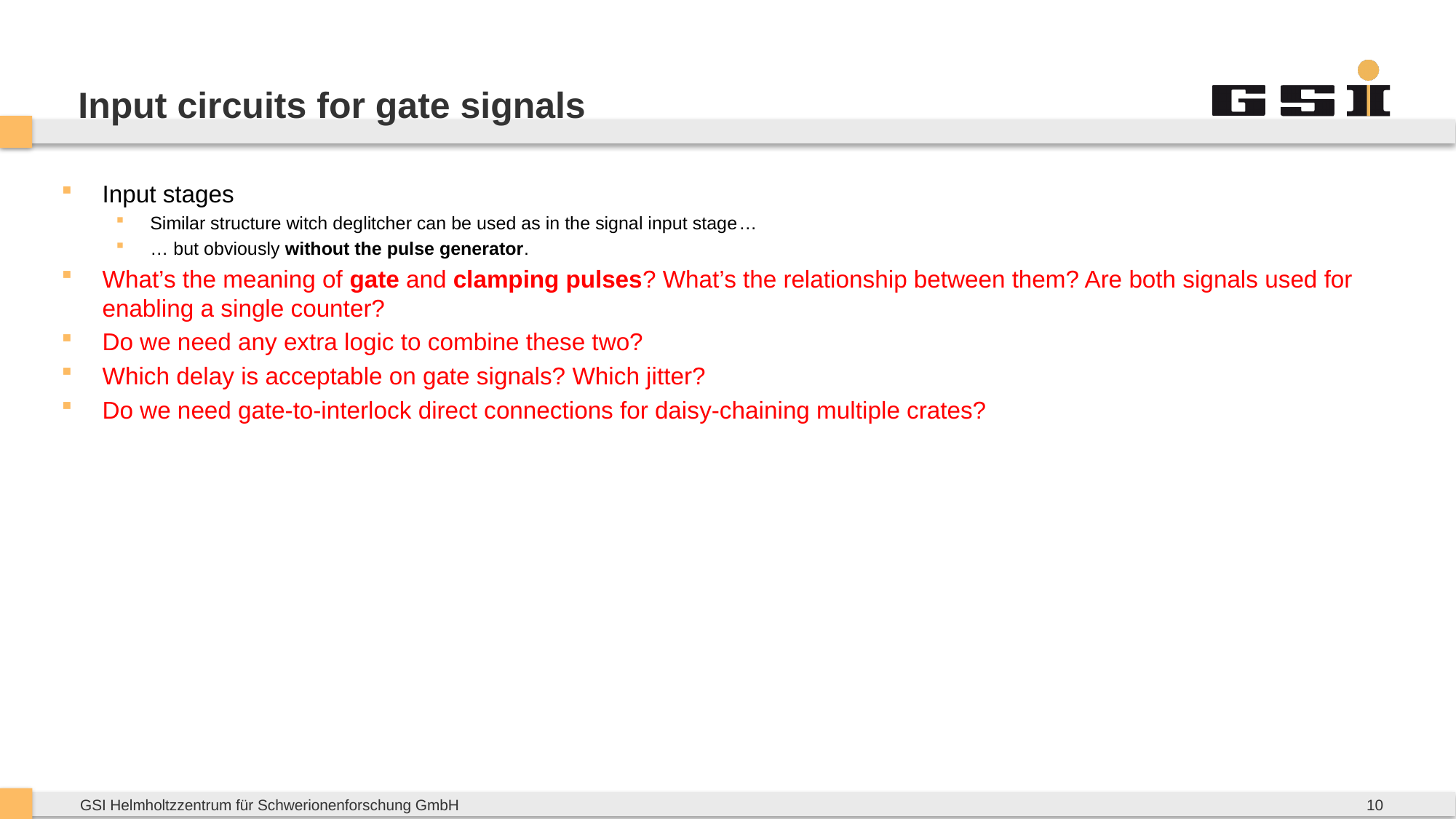

# Input circuits for gate signals
Input stages
Similar structure witch deglitcher can be used as in the signal input stage…
… but obviously without the pulse generator.
What’s the meaning of gate and clamping pulses? What’s the relationship between them? Are both signals used for enabling a single counter?
Do we need any extra logic to combine these two?
Which delay is acceptable on gate signals? Which jitter?
Do we need gate-to-interlock direct connections for daisy-chaining multiple crates?
10